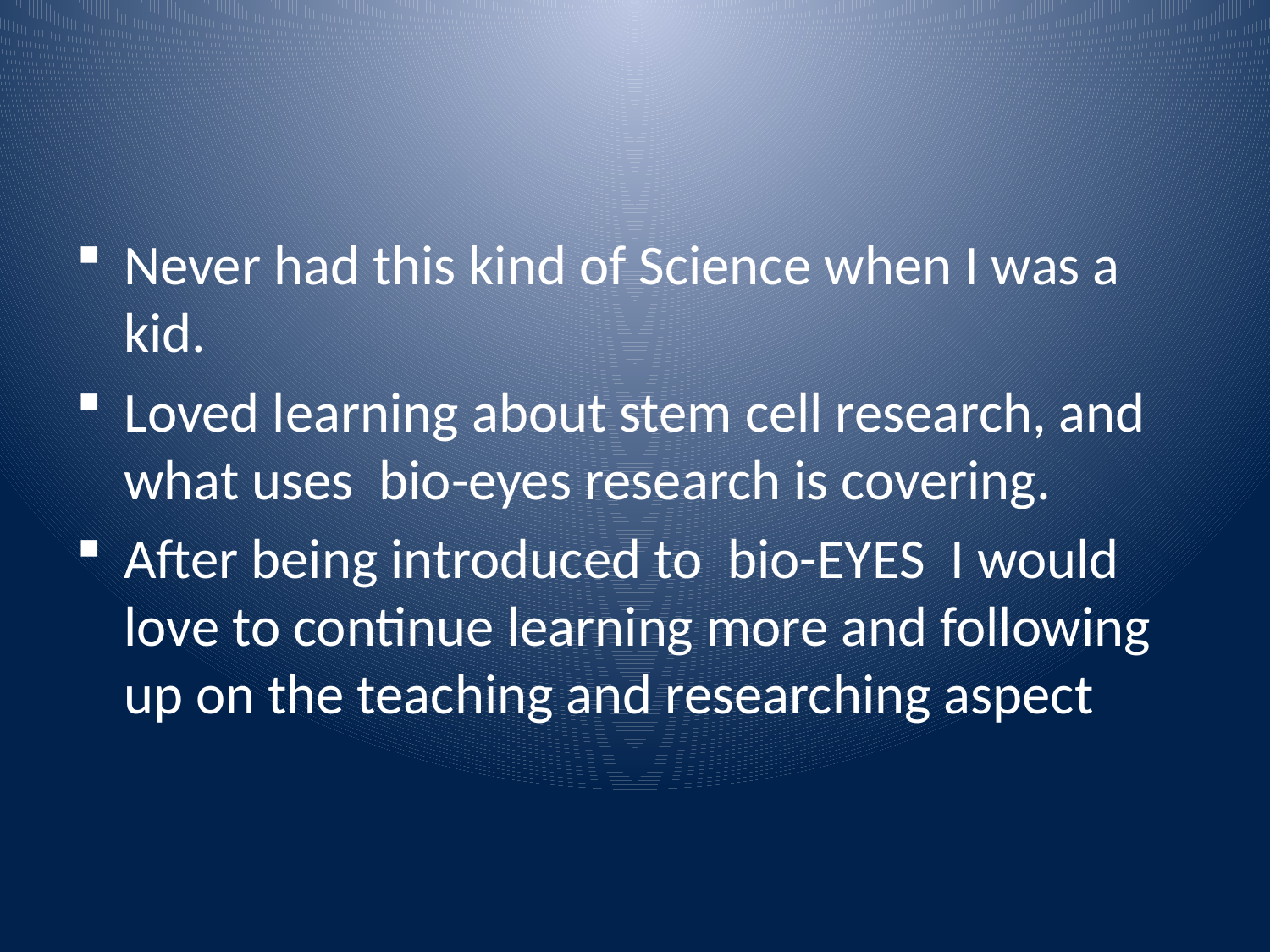

#
Never had this kind of Science when I was a kid.
Loved learning about stem cell research, and what uses  bio-eyes research is covering.
After being introduced to  bio-EYES  I would love to continue learning more and following up on the teaching and researching aspect